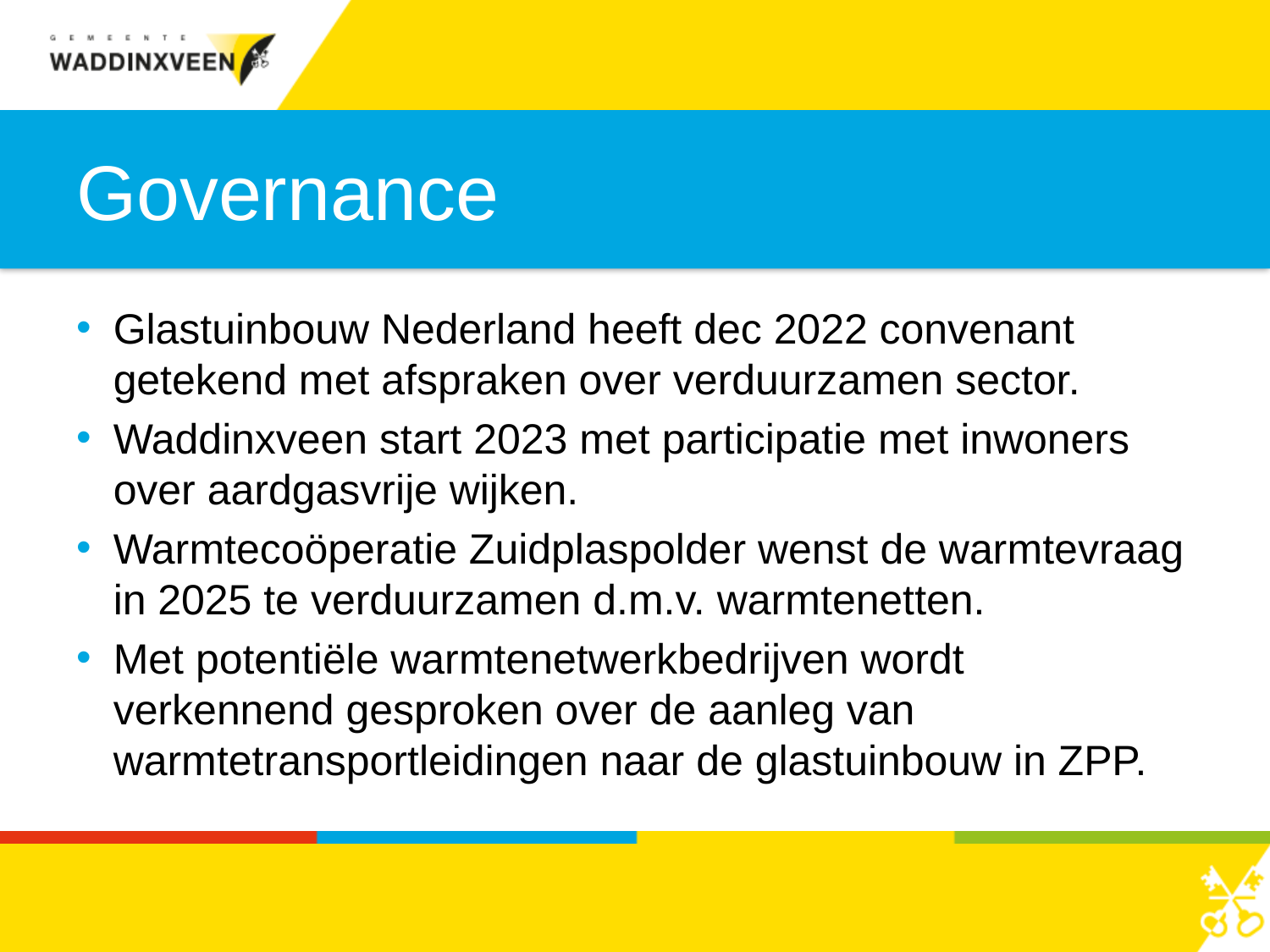

# Governance
Glastuinbouw Nederland heeft dec 2022 convenant getekend met afspraken over verduurzamen sector.
Waddinxveen start 2023 met participatie met inwoners over aardgasvrije wijken.
Warmtecoöperatie Zuidplaspolder wenst de warmtevraag in 2025 te verduurzamen d.m.v. warmtenetten.
Met potentiële warmtenetwerkbedrijven wordt verkennend gesproken over de aanleg van warmtetransportleidingen naar de glastuinbouw in ZPP.